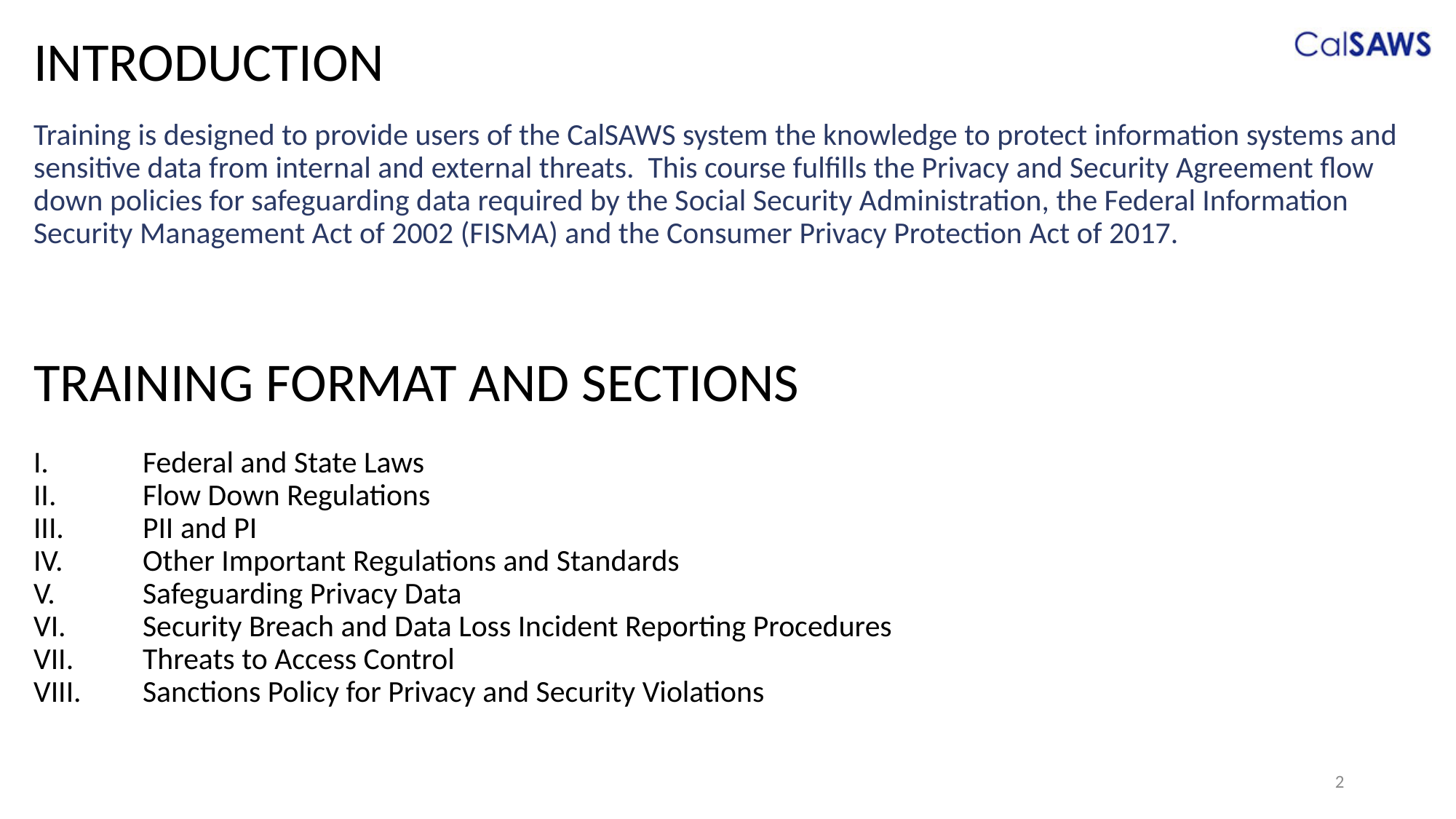

# INTRODUCTION Training is designed to provide users of the CalSAWS system the knowledge to protect information systems and sensitive data from internal and external threats.  This course fulfills the Privacy and Security Agreement flow down policies for safeguarding data required by the Social Security Administration, the Federal Information Security Management Act of 2002 (FISMA) and the Consumer Privacy Protection Act of 2017. TRAINING FORMAT AND SECTIONS I.	Federal and State Laws II.	Flow Down Regulations III.	PII and PI IV.	Other Important Regulations and Standards V.	Safeguarding Privacy Data VI.	Security Breach and Data Loss Incident Reporting Procedures VII.	Threats to Access Control VIII.	Sanctions Policy for Privacy and Security Violations
2